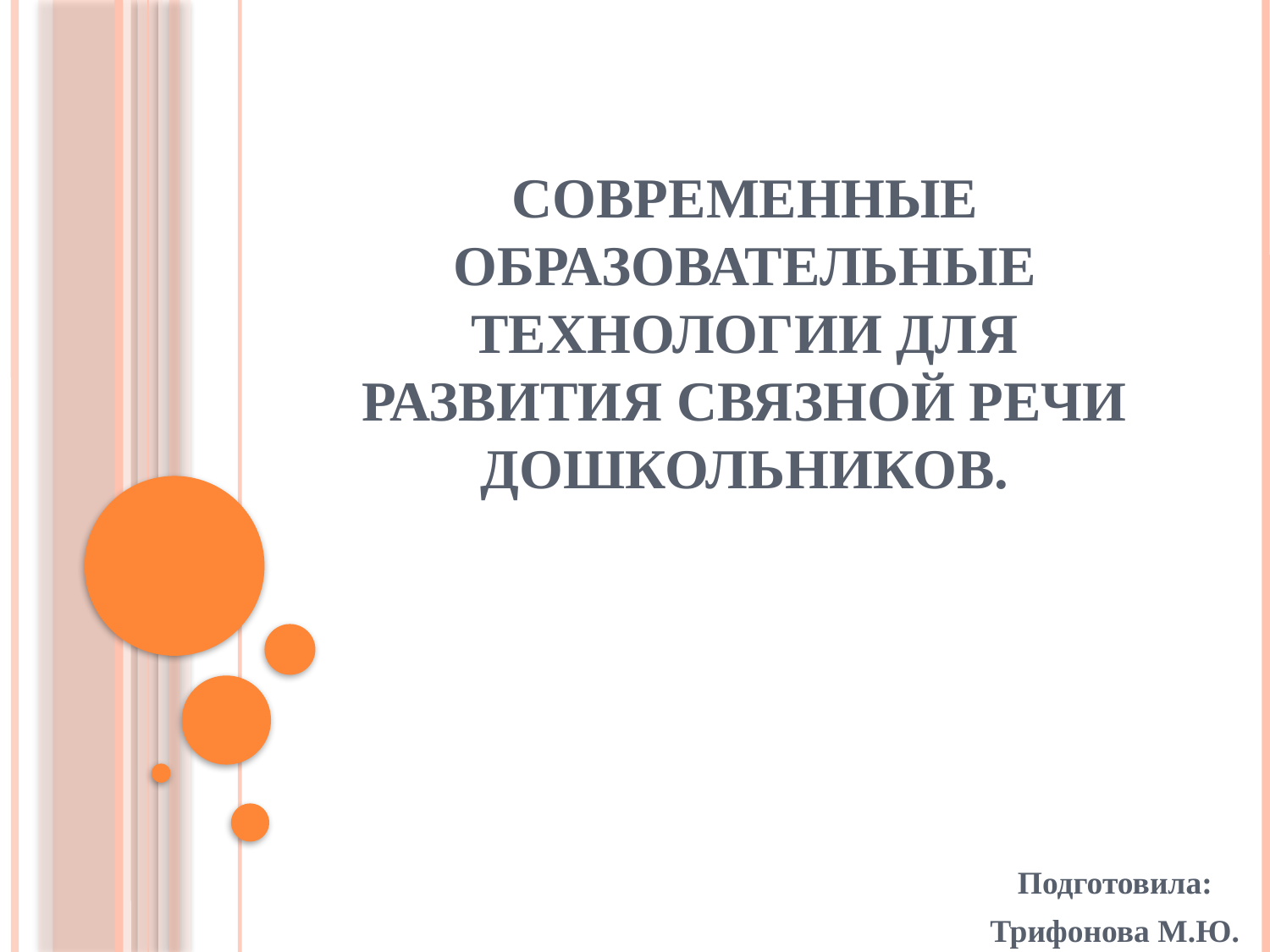

# Современные образовательные технологии для развития связной речи дошкольников.
Подготовила:
Трифонова М.Ю.